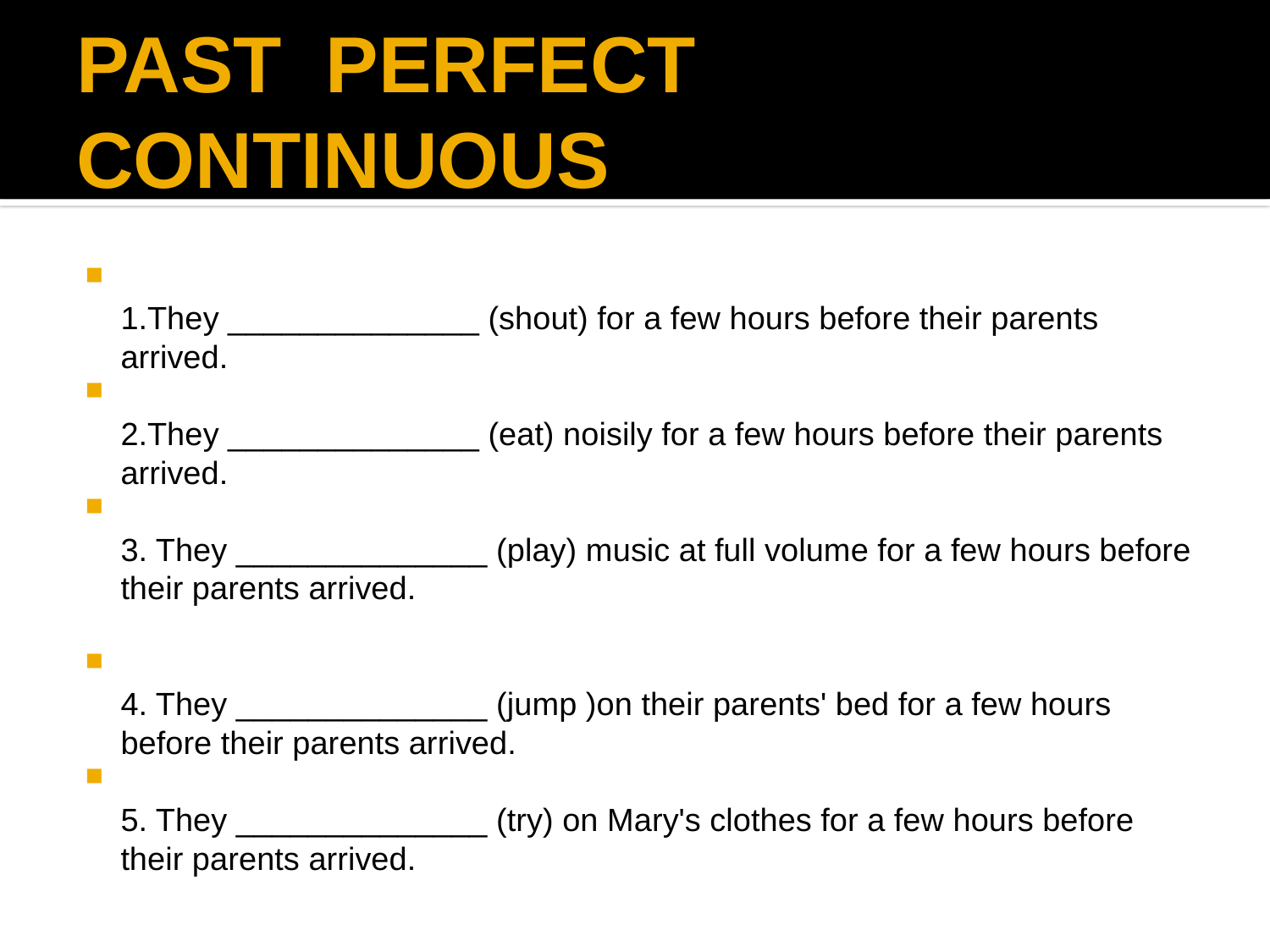

# PAST  PERFECT   CONTINUOUS
1.They ______________ (shout) for a few hours before their parents arrived.
2.They ______________ (eat) noisily for a few hours before their parents arrived.
3. They ______________ (play) music at full volume for a few hours before their parents arrived.

4. They ______________ (jump )on their parents' bed for a few hours before their parents arrived.
5. They ______________ (try) on Mary's clothes for a few hours before their parents arrived.